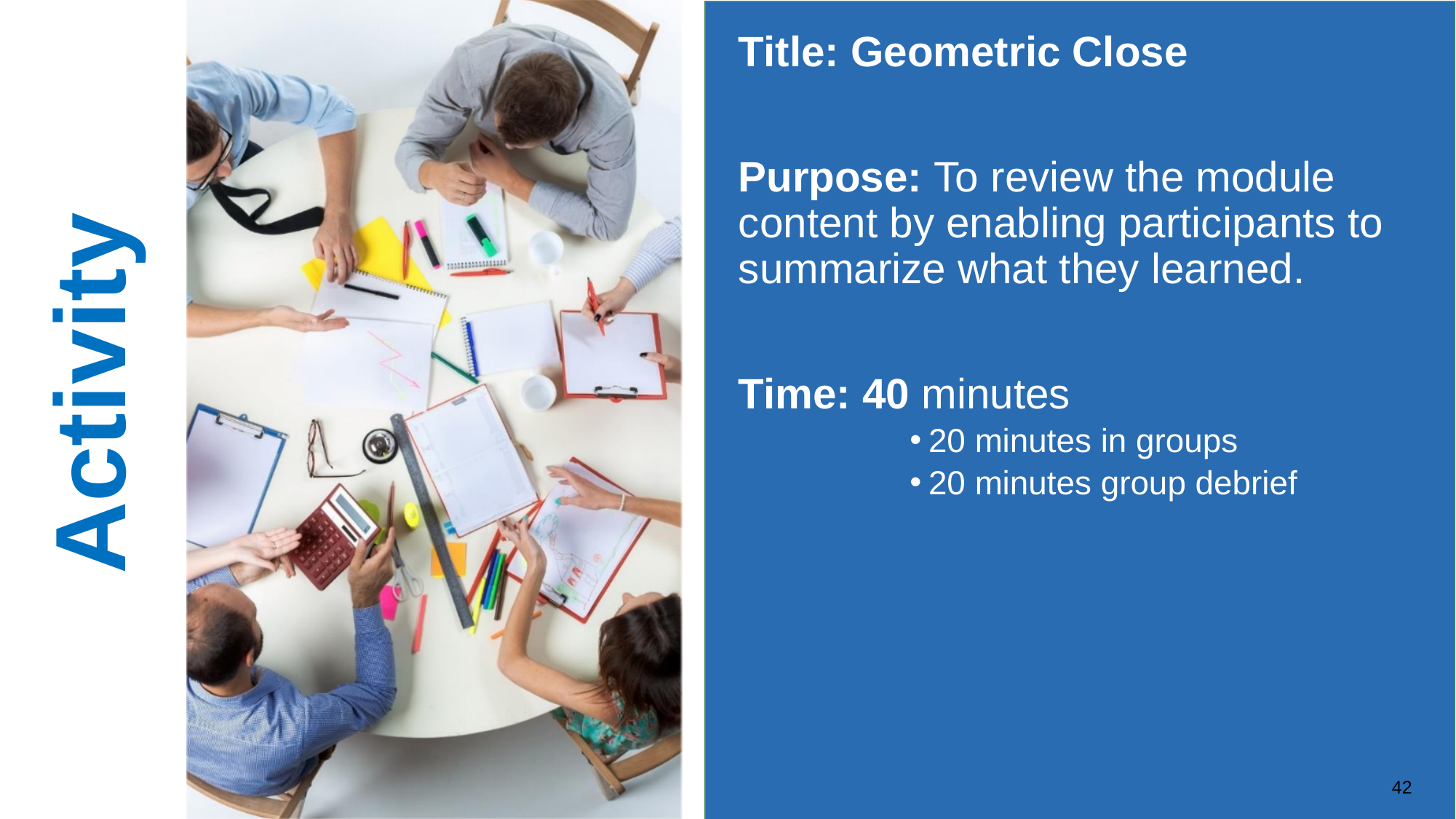

Title: Geometric Close

Purpose: To review the module content by enabling participants to summarize what they learned.

Time: 40 minutes
20 minutes in groups
20 minutes group debrief
Activity
42